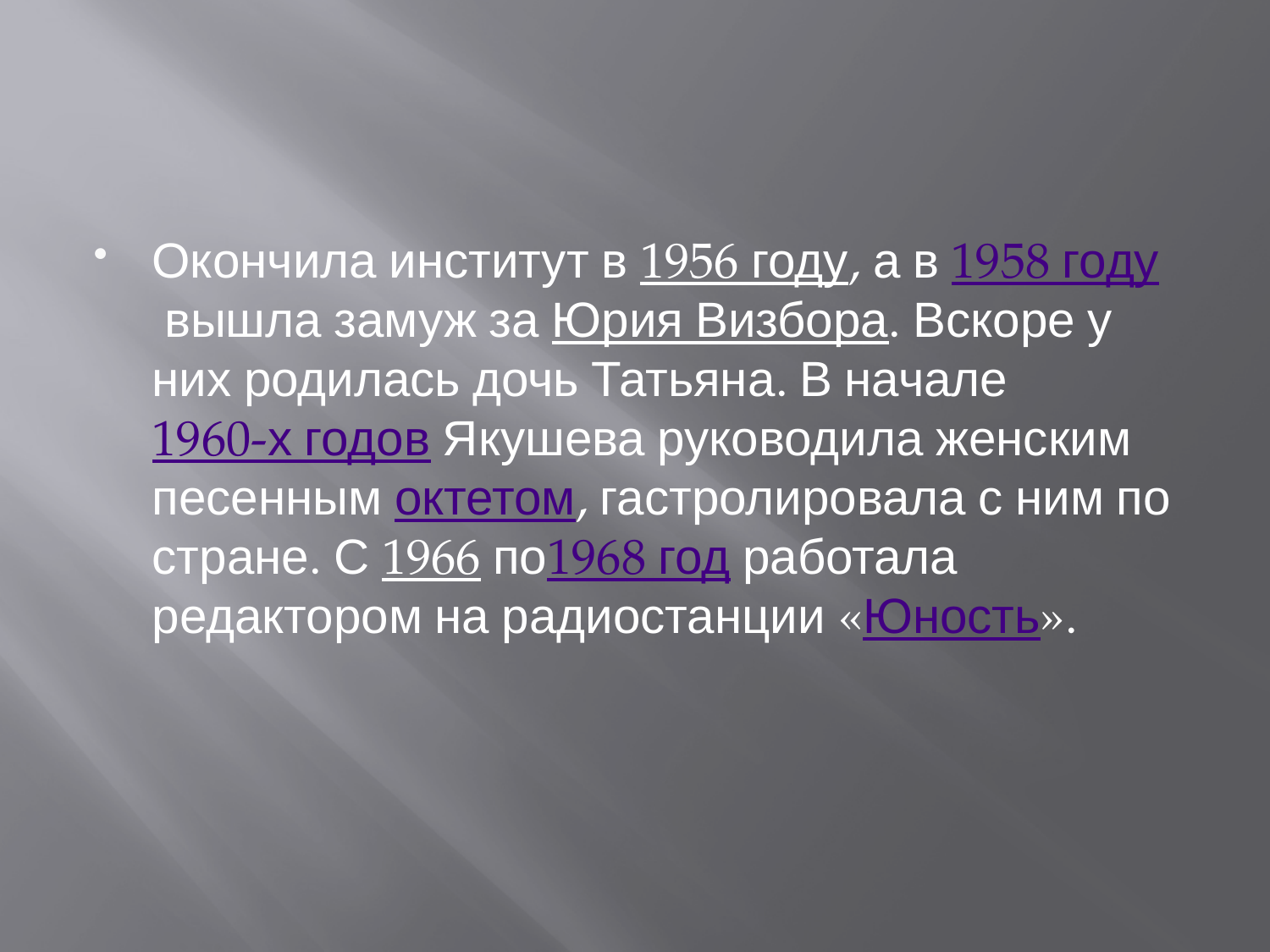

#
Окончила институт в 1956 году, а в 1958 году вышла замуж за Юрия Визбора. Вскоре у них родилась дочь Татьяна. В начале 1960-х годов Якушева руководила женским песенным октетом, гастролировала с ним по стране. С 1966 по1968 год работала редактором на радиостанции «Юность».